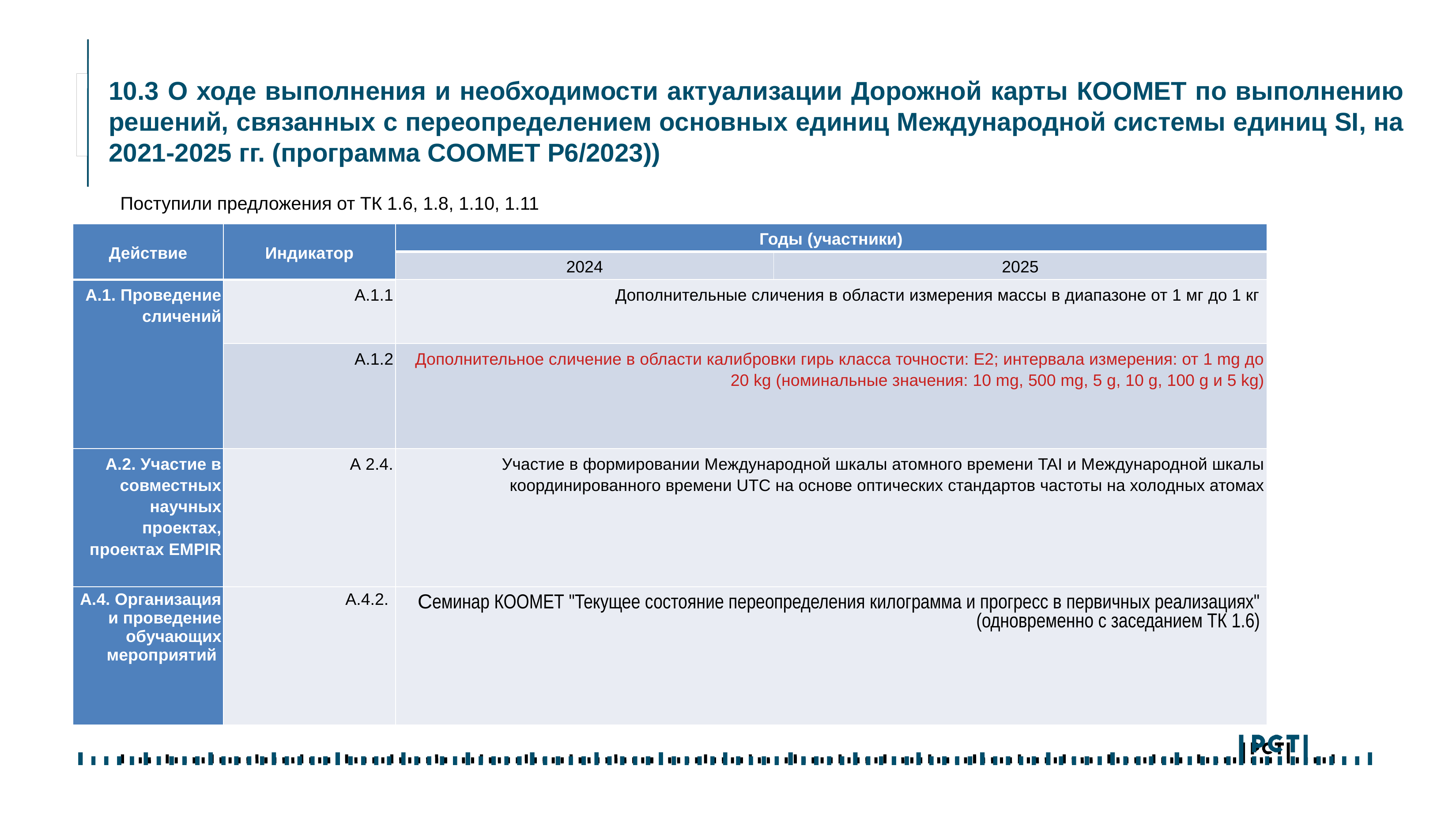

# 10.3 О ходе выполнения и необходимости актуализации Дорожной карты КООМЕТ по выполнению решений, связанных с переопределением основных единиц Международной системы единиц SI, на 2021-2025 гг. (программа CООМЕТ P6/2023))
Поступили предложения от ТК 1.6, 1.8, 1.10, 1.11
| Действие | Индикатор | Годы (участники) |  |
| --- | --- | --- | --- |
|  |  | 2024 | 2025 |
| А.1. Проведение сличений | А.1.1 | Дополнительные сличения в области измерения массы в диапазоне от 1 мг до 1 кг |  |
|  | A.1.2 | Дополнительное сличение в области калибровки гирь класса точности: Е2; интервала измерения: от 1 mg до 20 kg (номинальные значения: 10 mg, 500 mg, 5 g, 10 g, 100 g и 5 kg) |  |
| А.2. Участие в совместных научных проектах, проектах EMPIR | А 2.4. | Участие в формировании Международной шкалы атомного времени TAI и Международной шкалы координированного времени UTC на основе оптических стандартов частоты на холодных атомах |  |
| А.4. Организация и проведение обучающих мероприятий | А.4.2. | Cеминар КООМЕТ "Текущее состояние переопределения килограмма и прогресс в первичных реализациях" (одновременно с заседанием ТК 1.6) |  |